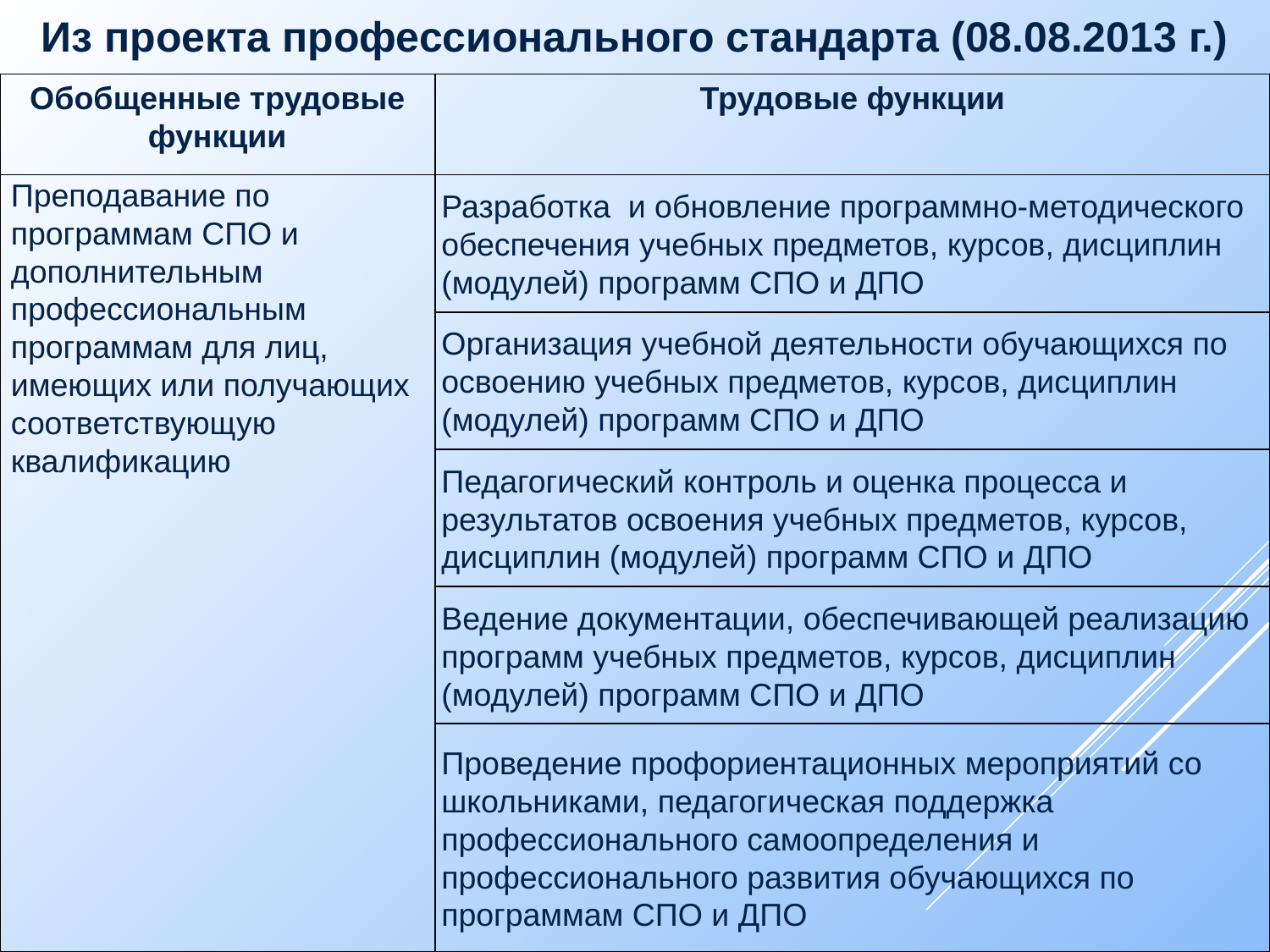

Из проекта профессионального стандарта (08.08.2013 г.)
| Обобщенные трудовые функции | Трудовые функции |
| --- | --- |
| Преподавание по программам СПО и дополнительным профессиональным программам для лиц, имеющих или получающих соответствующую квалификацию | Разработка и обновление программно-методического обеспечения учебных предметов, курсов, дисциплин (модулей) программ СПО и ДПО |
|  | Организация учебной деятельности обучающихся по освоению учебных предметов, курсов, дисциплин (модулей) программ СПО и ДПО |
|  | Педагогический контроль и оценка процесса и результатов освоения учебных предметов, курсов, дисциплин (модулей) программ СПО и ДПО |
|  | Ведение документации, обеспечивающей реализацию программ учебных предметов, курсов, дисциплин (модулей) программ СПО и ДПО |
|  | Проведение профориентационных мероприятий со школьниками, педагогическая поддержка профессионального самоопределения и профессионального развития обучающихся по программам СПО и ДПО |